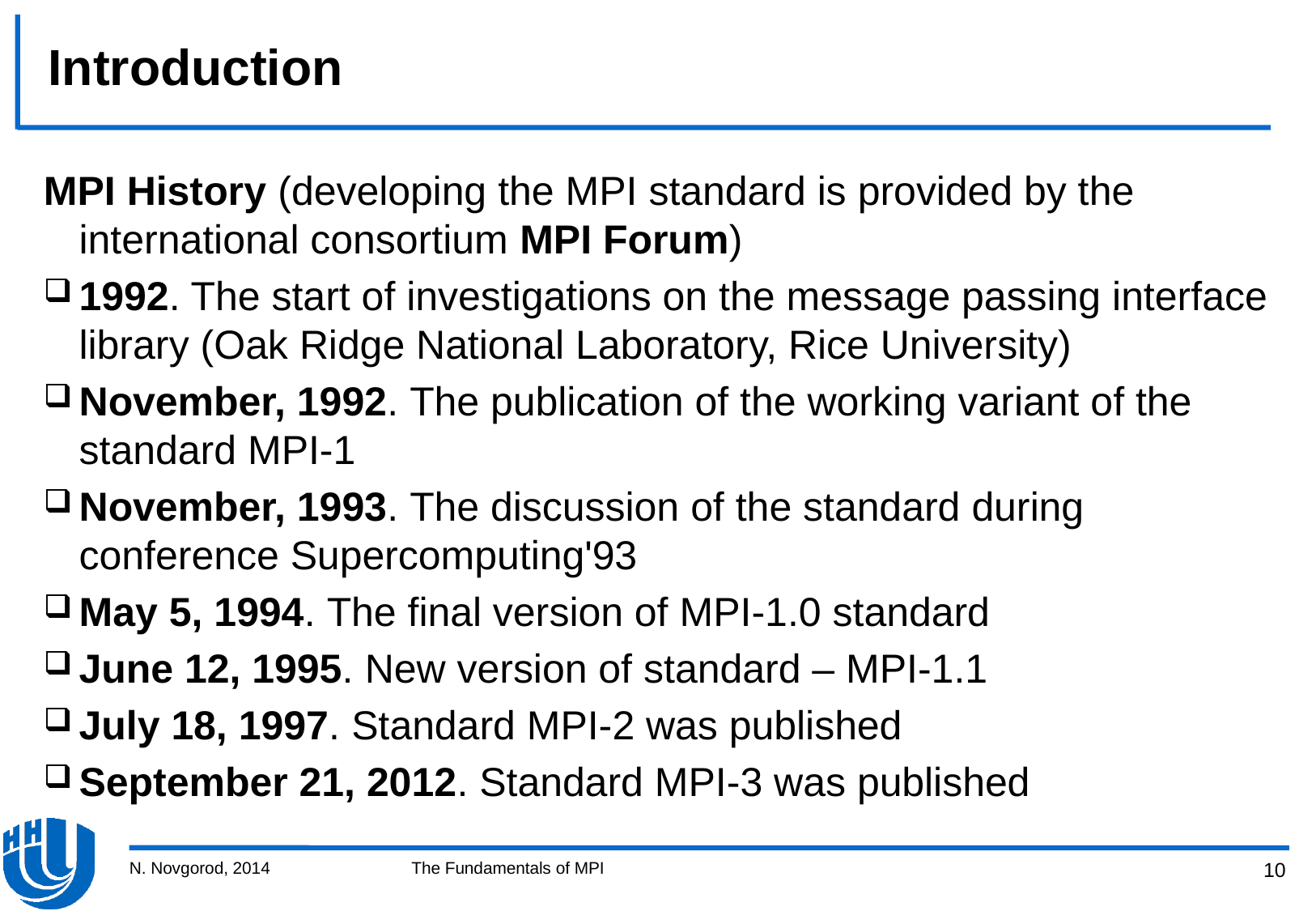

# Introduction
MPI History (developing the MPI standard is provided by the international consortium MPI Forum)
1992. The start of investigations on the message passing interface library (Oak Ridge National Laboratory, Rice University)
November, 1992. The publication of the working variant of the standard MPI-1
November, 1993. The discussion of the standard during conference Supercomputing'93
May 5, 1994. The final version of MPI-1.0 standard
June 12, 1995. New version of standard – MPI-1.1
July 18, 1997. Standard MPI-2 was published
September 21, 2012. Standard MPI-3 was published
N. Novgorod, 2014
The Fundamentals of MPI
10